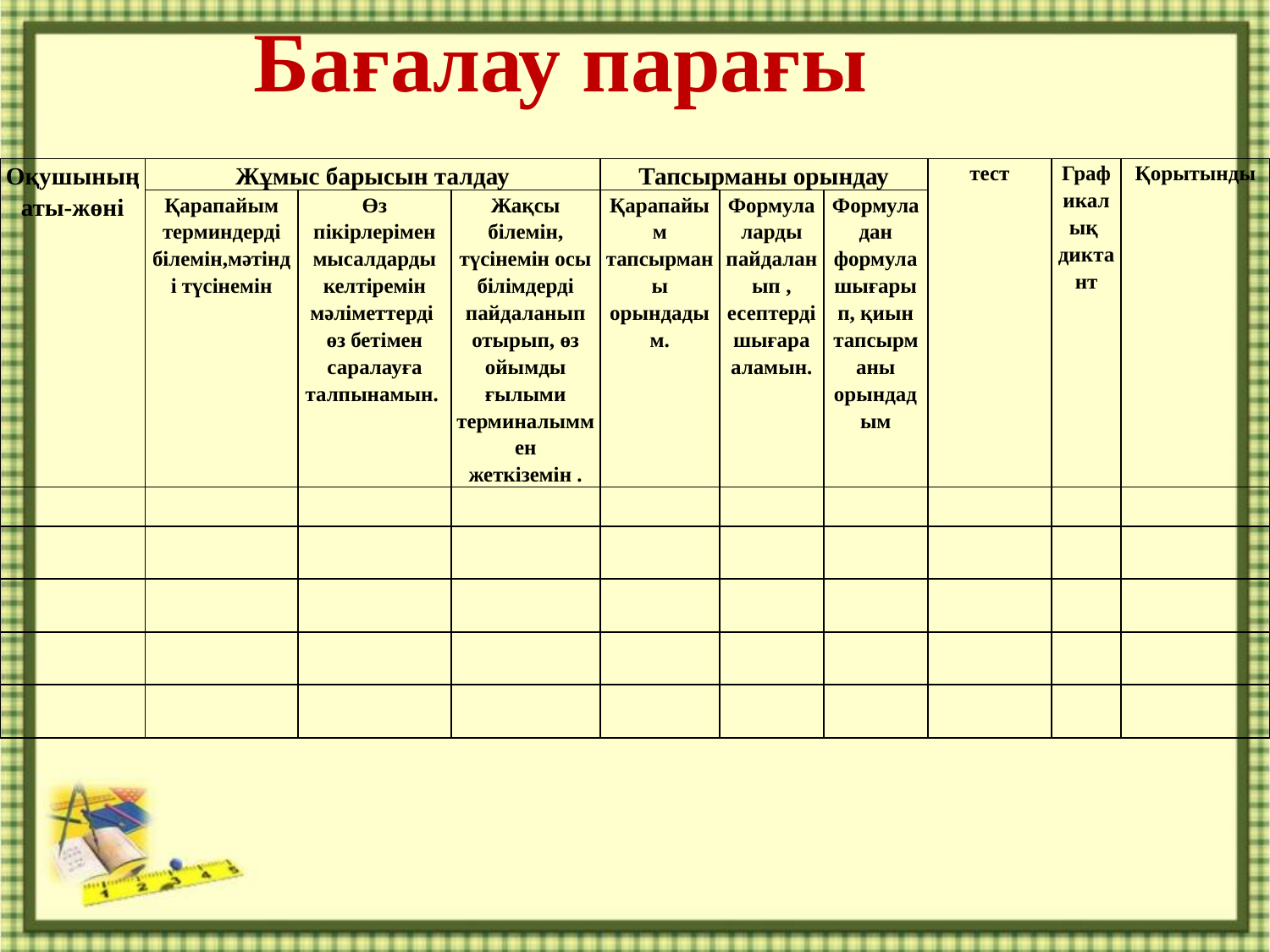

Бағалау парағы

#
| Оқушының аты-жөні | Жұмыс барысын талдау |  |  | Тапсырманы орындау |  |  | тест | Графикалық диктант | Қорытынды |
| --- | --- | --- | --- | --- | --- | --- | --- | --- | --- |
|  | Қарапайым терминдерді білемін,мәтінді түсінемін | Өз пікірлерімен мысалдарды келтіремін мәліметтерді өз бетімен саралауға талпынамын. | Жақсы білемін, түсінемін осы білімдерді пайдаланып отырып, өз ойымды ғылыми терминалыммен жеткіземін . | Қарапайым тапсырманы орындадым. | Формулаларды пайдаланып , есептерді шығара аламын. | Формуладан формула шығарып, қиын тапсырманы орындадым |  |  |  |
|  |  |  |  |  |  |  |  |  |  |
|  |  |  |  |  |  |  |  |  |  |
|  |  |  |  |  |  |  |  |  |  |
|  |  |  |  |  |  |  |  |  |  |
|  |  |  |  |  |  |  |  |  |  |